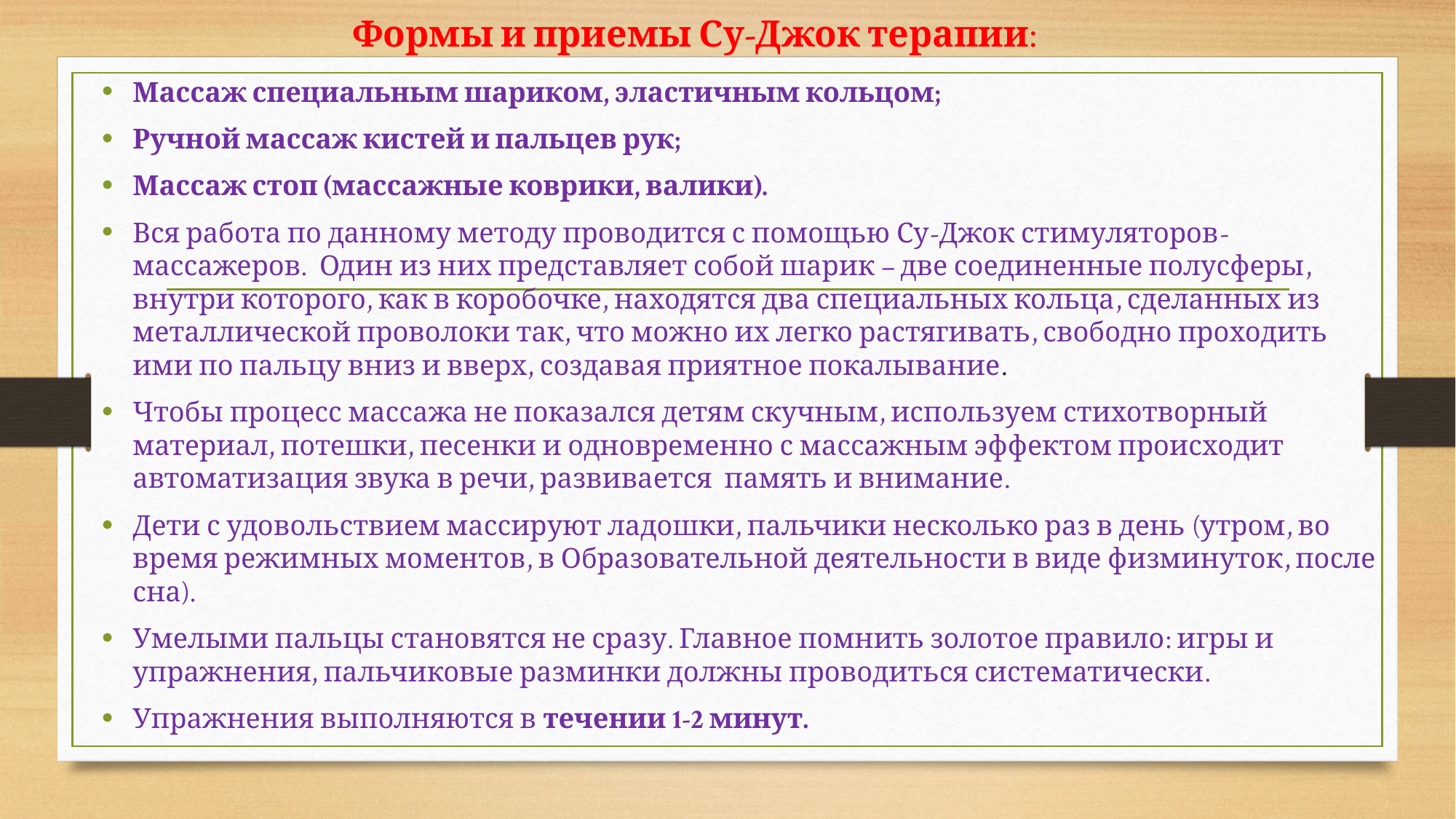

Формы и приемы Су-Джок терапии:
Массаж специальным шариком, эластичным кольцом;
Ручной массаж кистей и пальцев рук;
Массаж стоп (массажные коврики, валики).
Вся работа по данному методу проводится с помощью Су-Джок стимуляторов-массажеров.  Один из них представляет собой шарик – две соединенные полусферы, внутри которого, как в коробочке, находятся два специальных кольца, сделанных из металлической проволоки так, что можно их легко растягивать, свободно проходить ими по пальцу вниз и вверх, создавая приятное покалывание.
Чтобы процесс массажа не показался детям скучным, используем стихотворный материал, потешки, песенки и одновременно с массажным эффектом происходит автоматизация звука в речи, развивается  память и внимание.
Дети с удовольствием массируют ладошки, пальчики несколько раз в день (утром, во время режимных моментов, в Образовательной деятельности в виде физминуток, после сна).
Умелыми пальцы становятся не сразу. Главное помнить золотое правило: игры и упражнения, пальчиковые разминки должны проводиться систематически.
Упражнения выполняются в течении 1-2 минут.